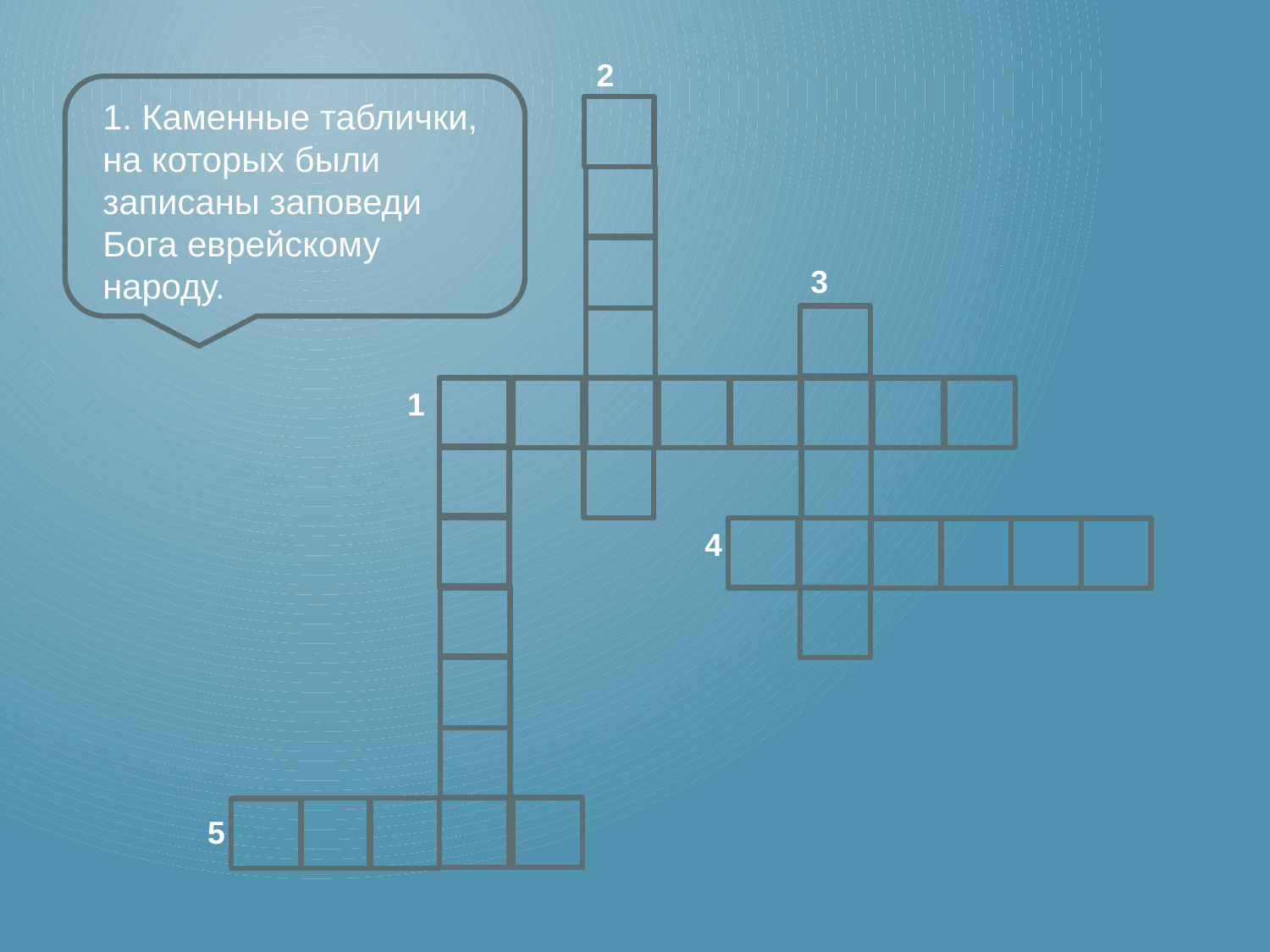

2

1. Каменные таблички, на которых были записаны заповеди Бога еврейскому народу.

3

1

4

5